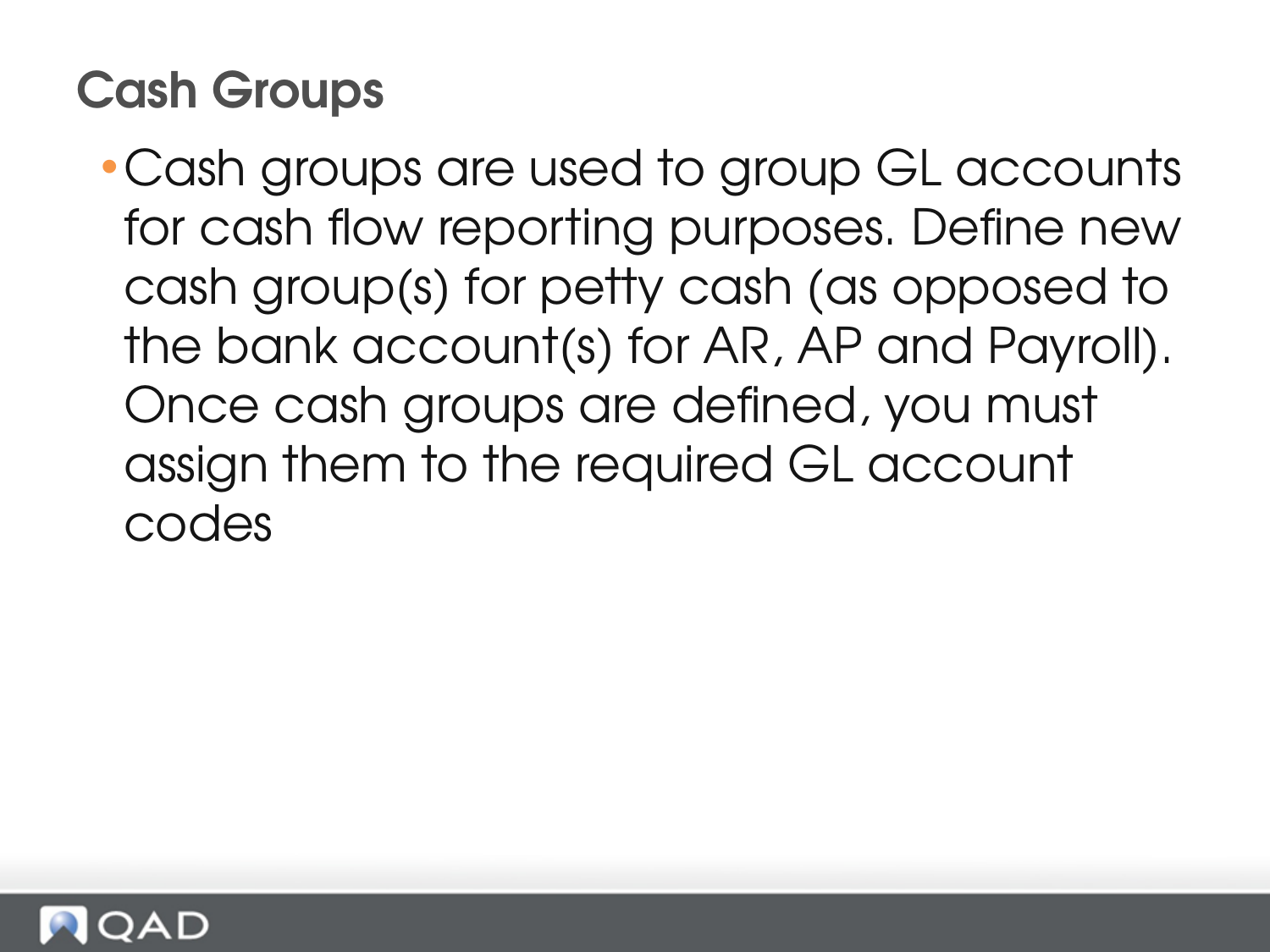

# Cash Groups
Cash groups are used to group GL accounts for cash flow reporting purposes. Define new cash group(s) for petty cash (as opposed to the bank account(s) for AR, AP and Payroll). Once cash groups are defined, you must assign them to the required GL account codes